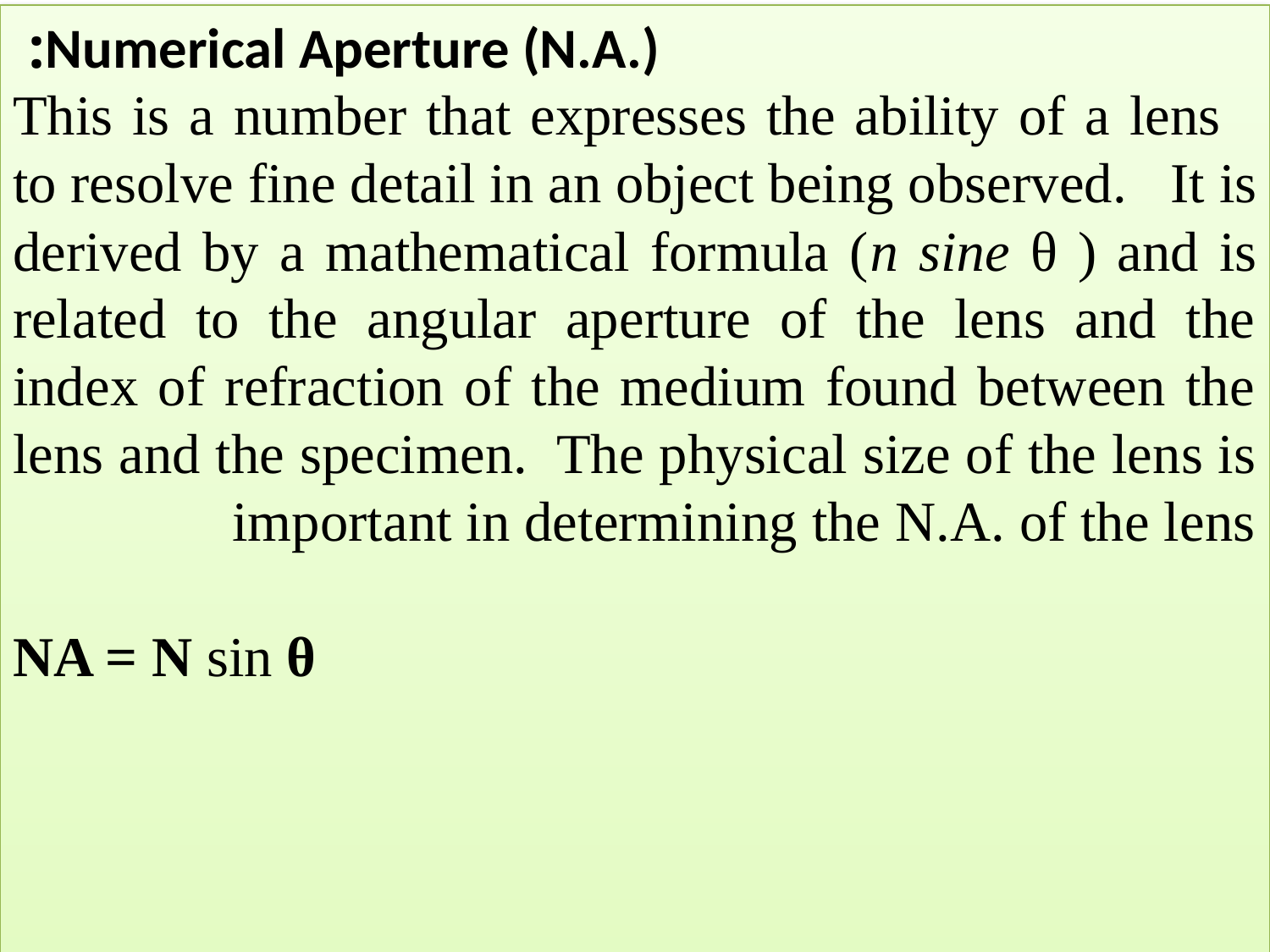

Numerical Aperture (N.A.):
  This is a number that expresses the ability of a lens to resolve fine detail in an object being observed.   It is derived by a mathematical formula (n sine θ ) and is related to the angular aperture of the lens and the index of refraction of the medium found between the lens and the specimen.  The physical size of the lens is important in determining the N.A. of the lens
                            NA = N sin θ